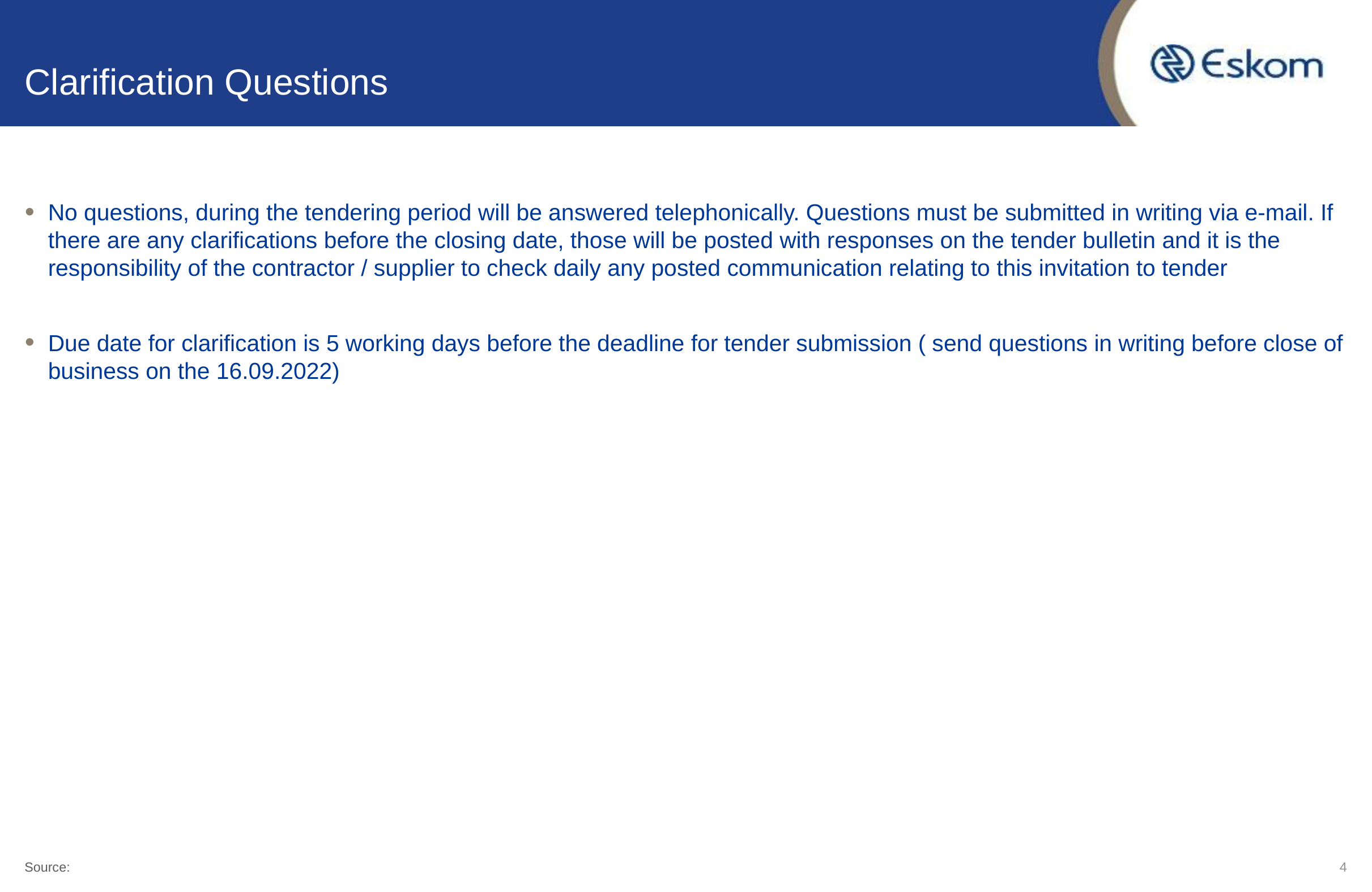

# Clarification Questions

No questions, during the tendering period will be answered telephonically. Questions must be submitted in writing via e-mail. If there are any clarifications before the closing date, those will be posted with responses on the tender bulletin and it is the responsibility of the contractor / supplier to check daily any posted communication relating to this invitation to tender

Due date for clarification is 5 working days before the deadline for tender submission ( send questions in writing before close of business on the 16.09.2022)
4
Source: